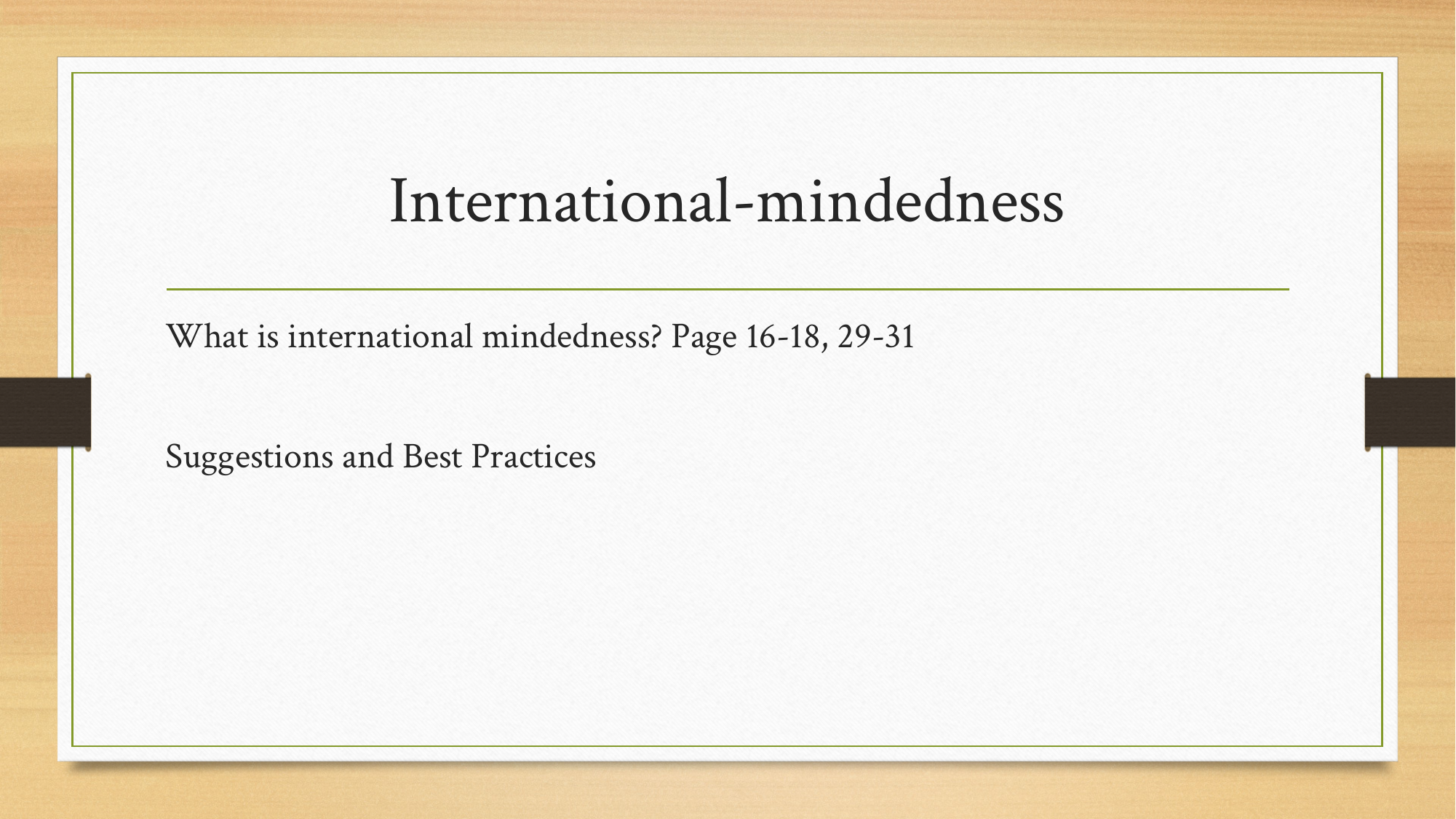

# International-mindedness
What is international mindedness? Page 16-18, 29-31

Suggestions and Best Practices